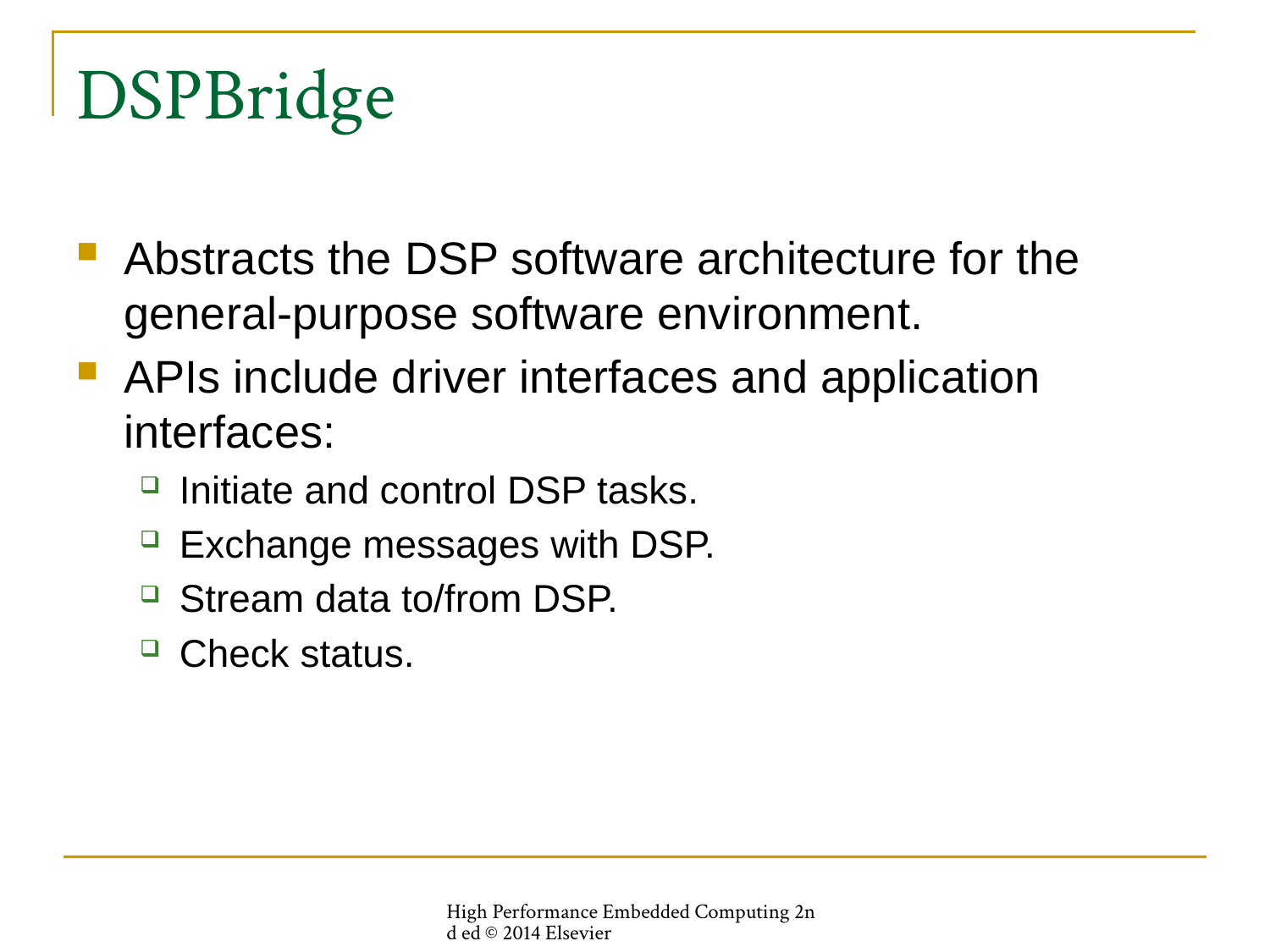

# DSPBridge
Abstracts the DSP software architecture for the general-purpose software environment.
APIs include driver interfaces and application interfaces:
Initiate and control DSP tasks.
Exchange messages with DSP.
Stream data to/from DSP.
Check status.
High Performance Embedded Computing 2nd ed © 2014 Elsevier